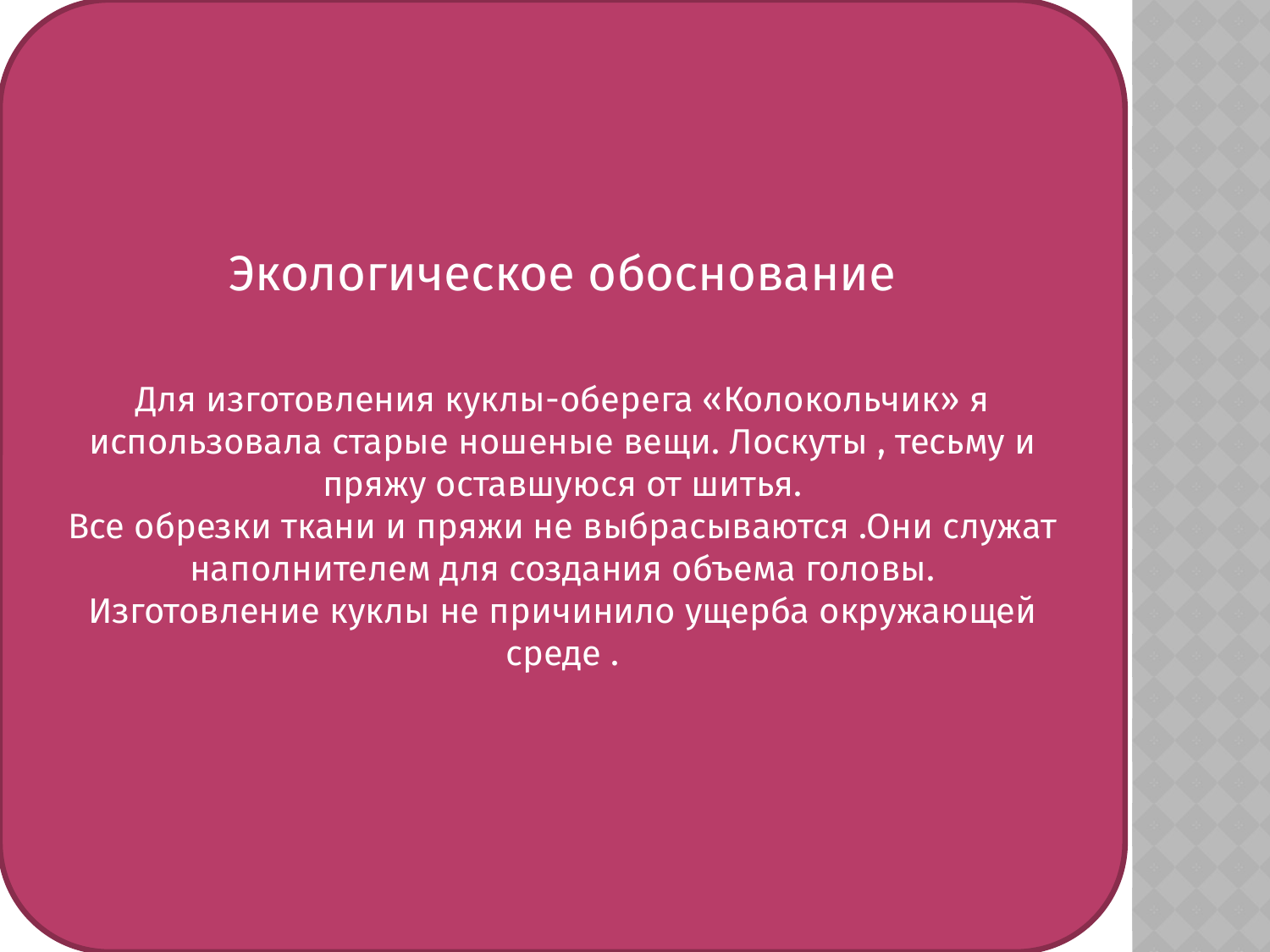

Экологическое обоснование

Для изготовления куклы-оберега «Колокольчик» я использовала старые ношеные вещи. Лоскуты , тесьму и пряжу оставшуюся от шитья.
Все обрезки ткани и пряжи не выбрасываются .Они служат наполнителем для создания объема головы.
Изготовление куклы не причинило ущерба окружающей среде .

#